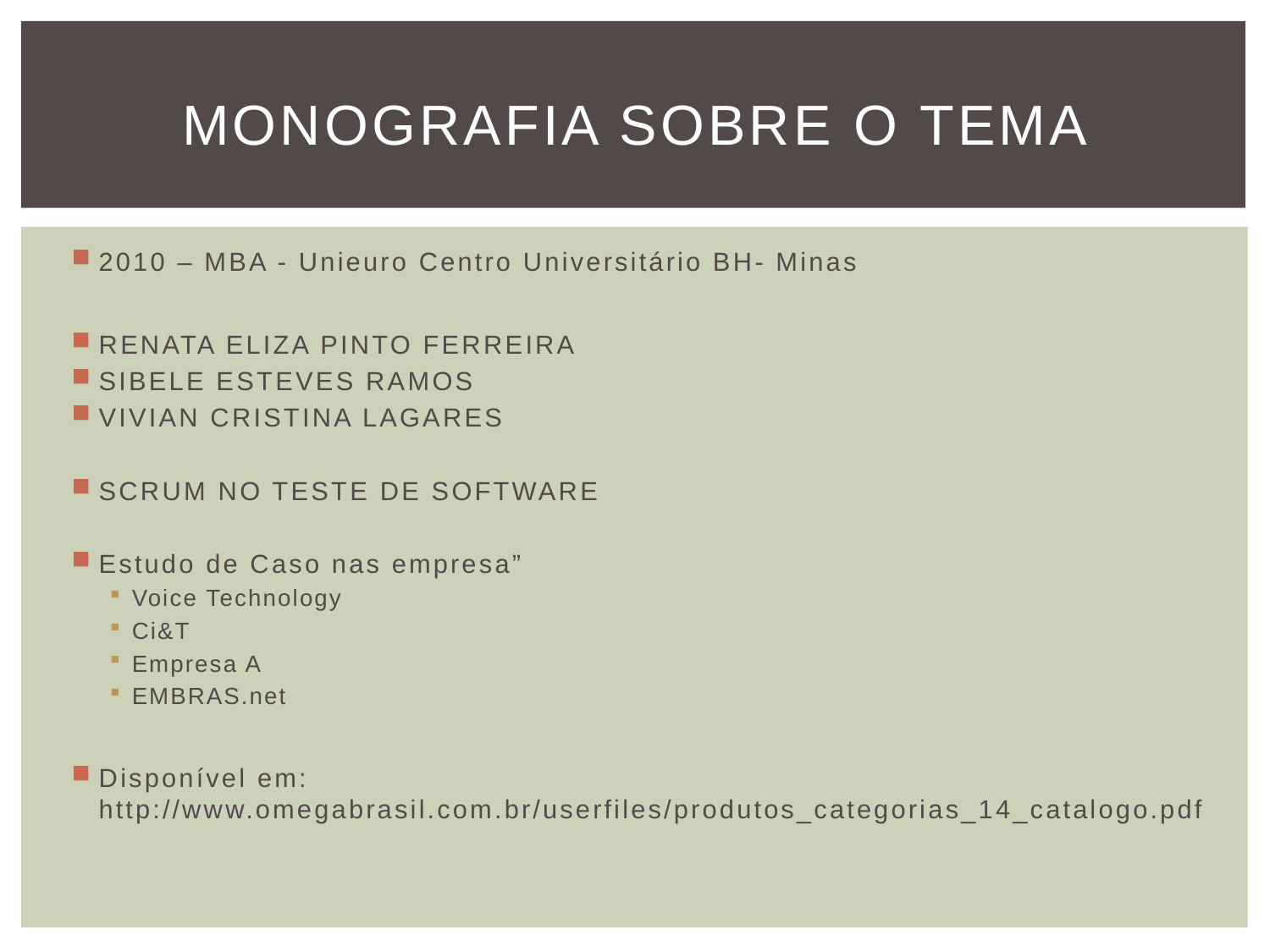

# Monografia sobre o tema
2010 – MBA - Unieuro Centro Universitário BH- Minas

RENATA ELIZA PINTO FERREIRA
SIBELE ESTEVES RAMOS
VIVIAN CRISTINA LAGARES

SCRUM NO TESTE DE SOFTWARE

Estudo de Caso nas empresa”
Voice Technology
Ci&T
Empresa A
EMBRAS.net

Disponível em: http://www.omegabrasil.com.br/userfiles/produtos_categorias_14_catalogo.pdf